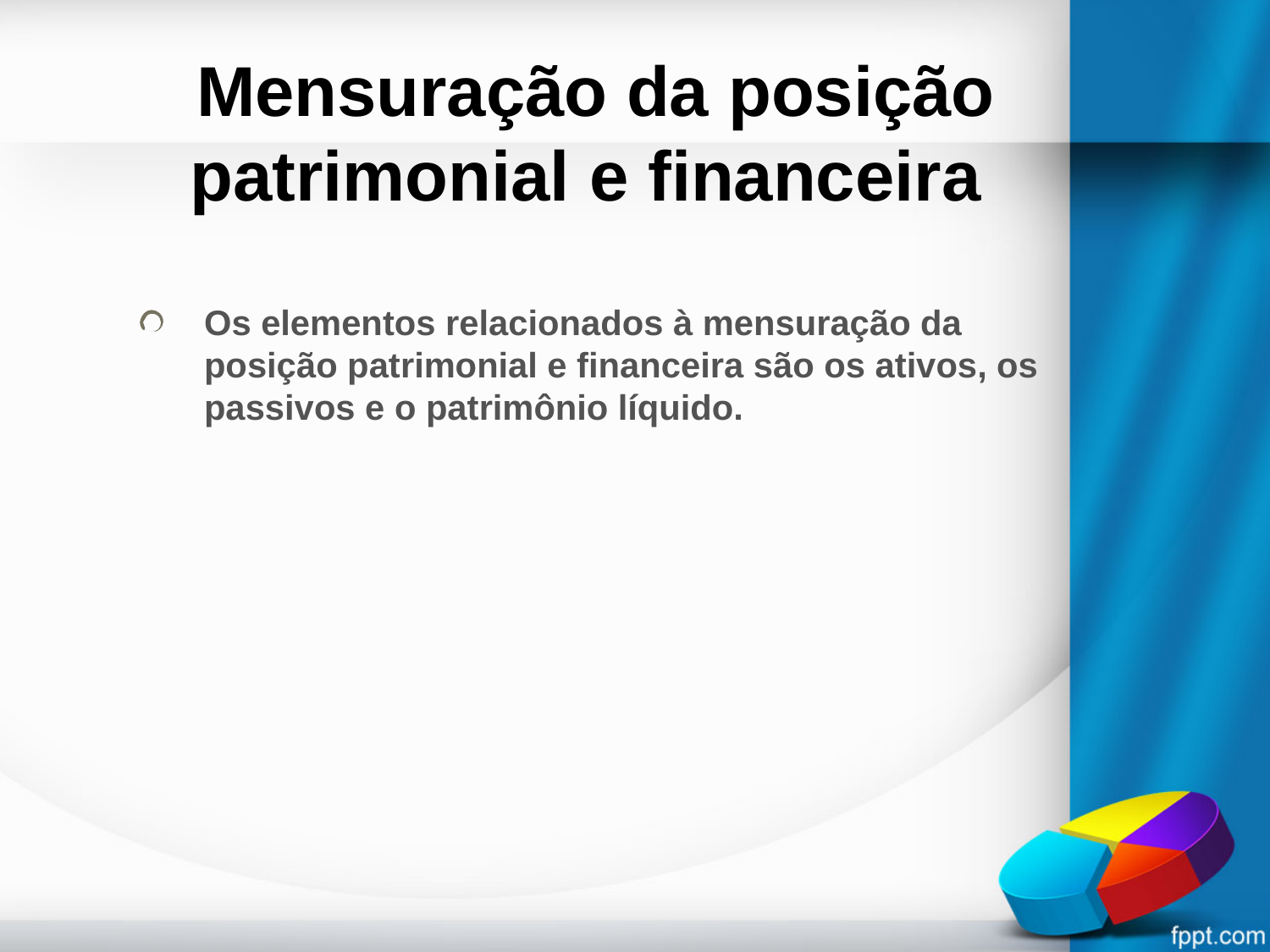

# Mensuração da posição patrimonial e financeira

Os elementos relacionados à mensuração da posição patrimonial e financeira são os ativos, os passivos e o patrimônio líquido.